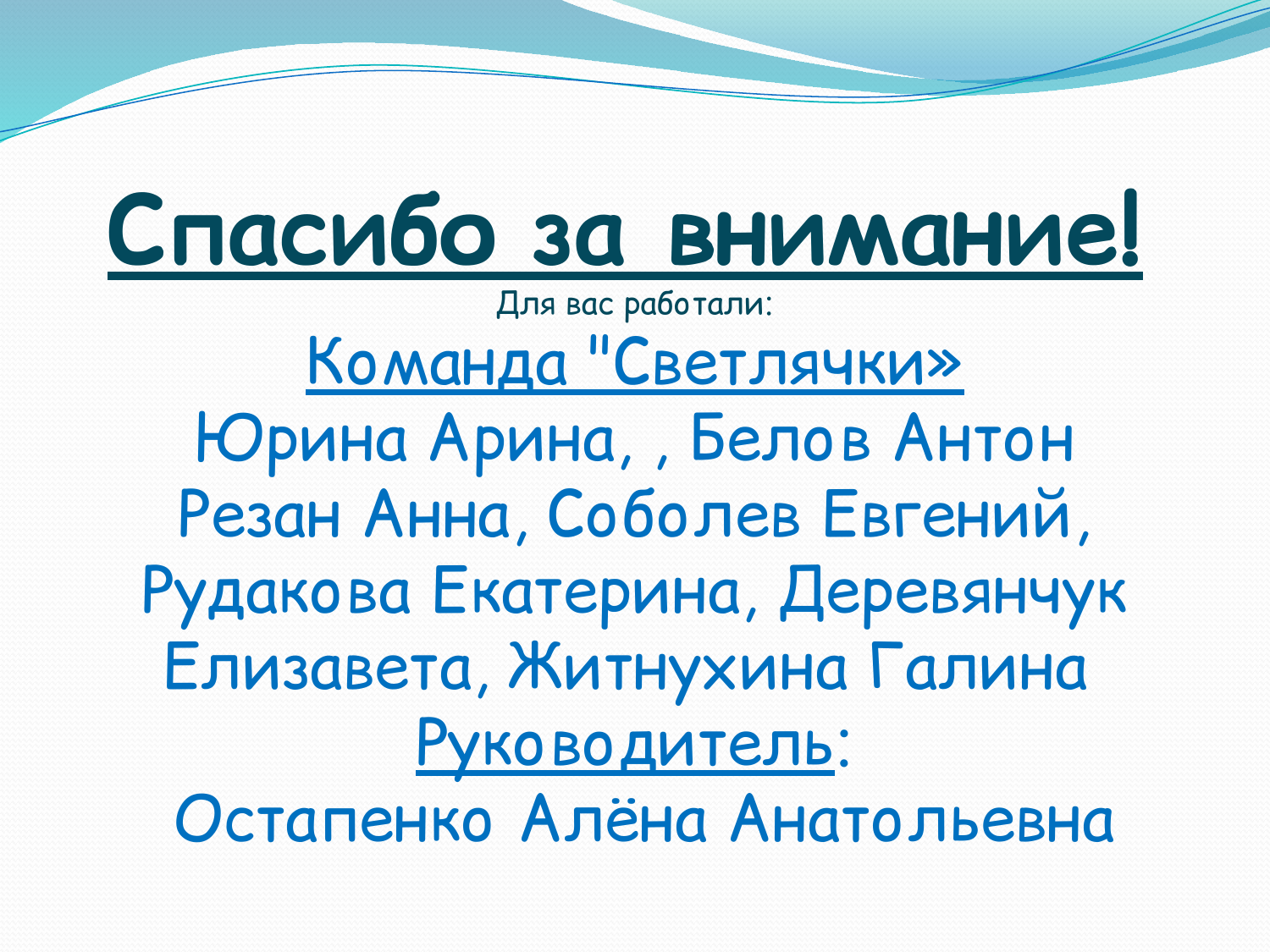

Спасибо за внимание!
Для вас работали:
Команда "Светлячки»
Юрина Арина, , Белов Антон
Резан Анна, Соболев Евгений, Рудакова Екатерина, Деревянчук Елизавета, Житнухина Галина
Руководитель:
 Остапенко Алёна Анатольевна